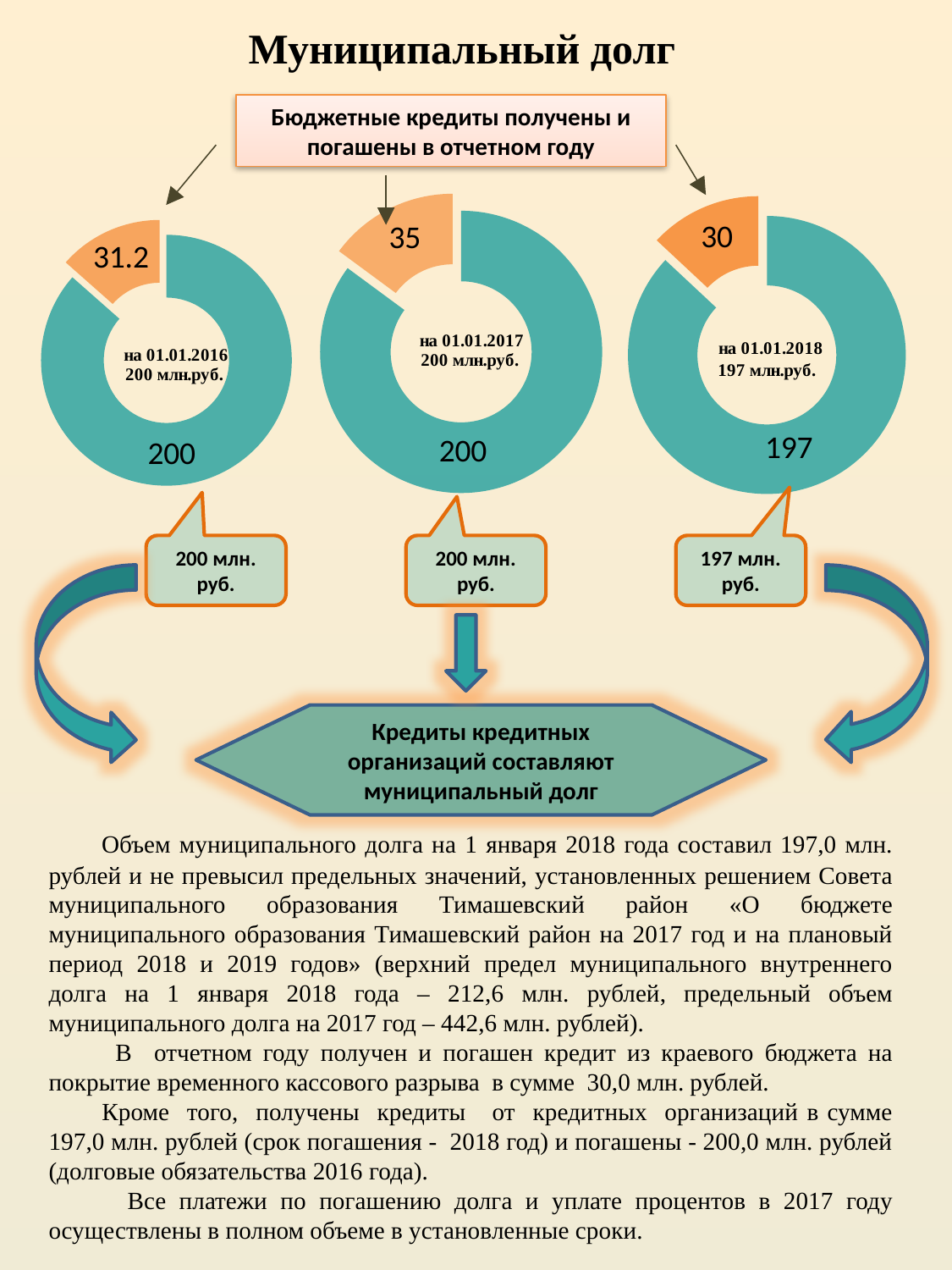

Муниципальный долг
Бюджетные кредиты получены и погашены в отчетном году

### Chart

| Category | Столбец1 |
|---|---|
| Кредиты кредитных организаций | 200.0 |
| Бюджетные кредиты | 35.0 |

### Chart

| Category | Столбец1 |
|---|---|
| Кредиты кредитных организаций | 200.0 |
| Бюджетные кредиты | 30.0 |

### Chart

| Category | Столбец1 |
|---|---|
| Кредиты кредитных организаций | 200.0 |
| Бюджетные кредиты | 31.2 |
200 млн. руб.
200 млн. руб.
197 млн. руб.

Кредиты кредитных организаций составляют муниципальный долг

     Объем муниципального долга на 1 января 2018 года составил 197,0 млн. рублей и не превысил предельных значений, установленных решением Совета муниципального образования Тимашевский район «О бюджете муниципального образования Тимашевский район на 2017 год и на плановый период 2018 и 2019 годов» (верхний предел муниципального внутреннего долга на 1 января 2018 года – 212,6 млн. рублей, предельный объем муниципального долга на 2017 год – 442,6 млн. рублей).
      В  отчетном году получен и погашен кредит из краевого бюджета на покрытие временного кассового разрыва  в сумме  30,0 млн. рублей.
      Кроме  того,  получены  кредиты   от  кредитных  организаций в сумме 197,0 млн. рублей (срок погашения -  2018 год) и погашены - 200,0 млн. рублей (долговые обязательства 2016 года).
      Все платежи по погашению долга и уплате процентов в 2017 году осуществлены в полном объеме в установленные сроки.